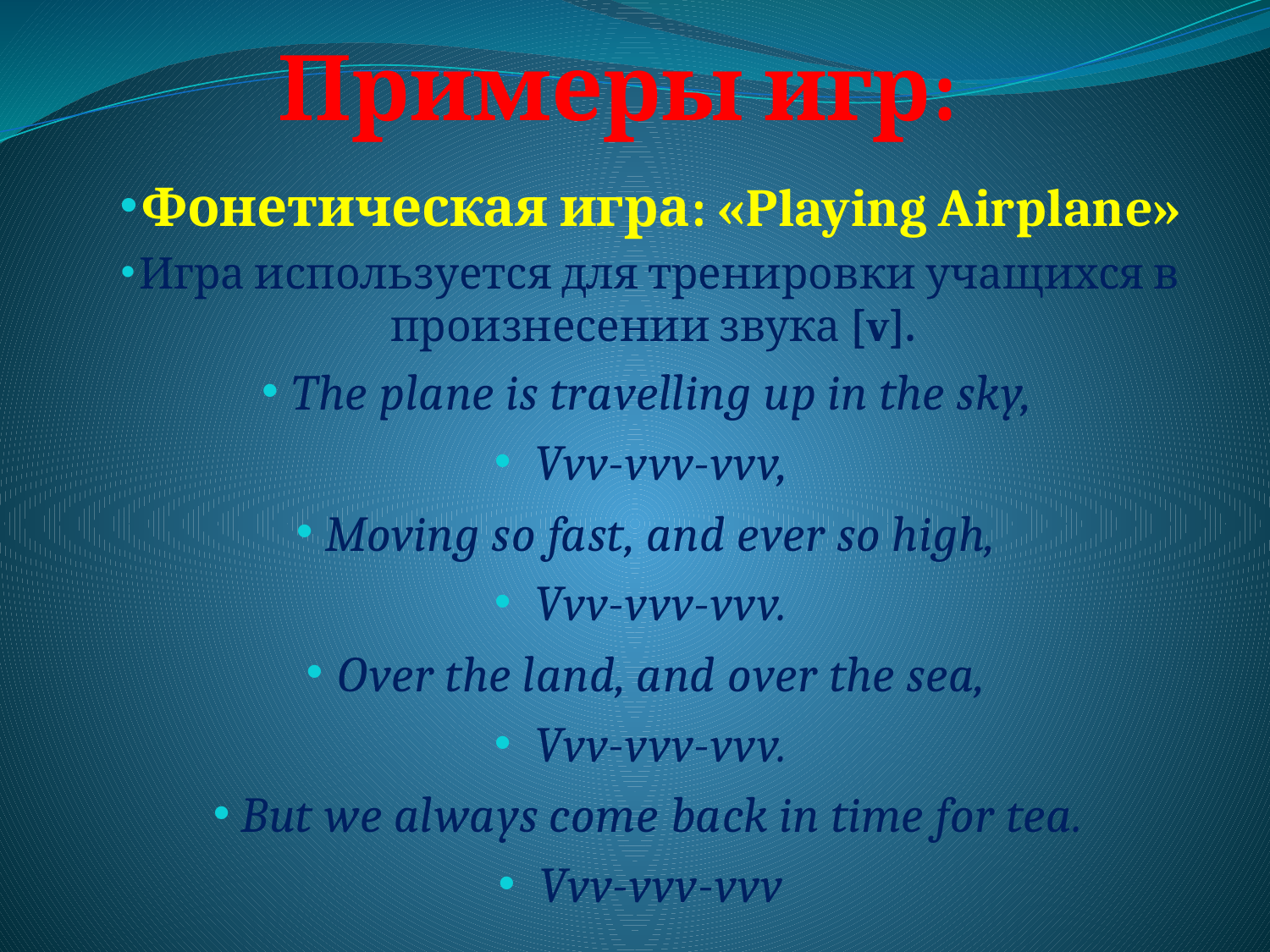

# Примеры игр:
Фонетическая игра: «Playing Airplane»
Игра используется для тренировки учащихся в произнесении звука [v].
The plane is travelling up in the sky,
Vvv-vvv-vvv,
Moving so fast, and ever so high,
Vvv-vvv-vvv.
Over the land, and over the sea,
Vvv-vvv-vvv.
But we always come back in time for tea.
Vvv-vvv-vvv